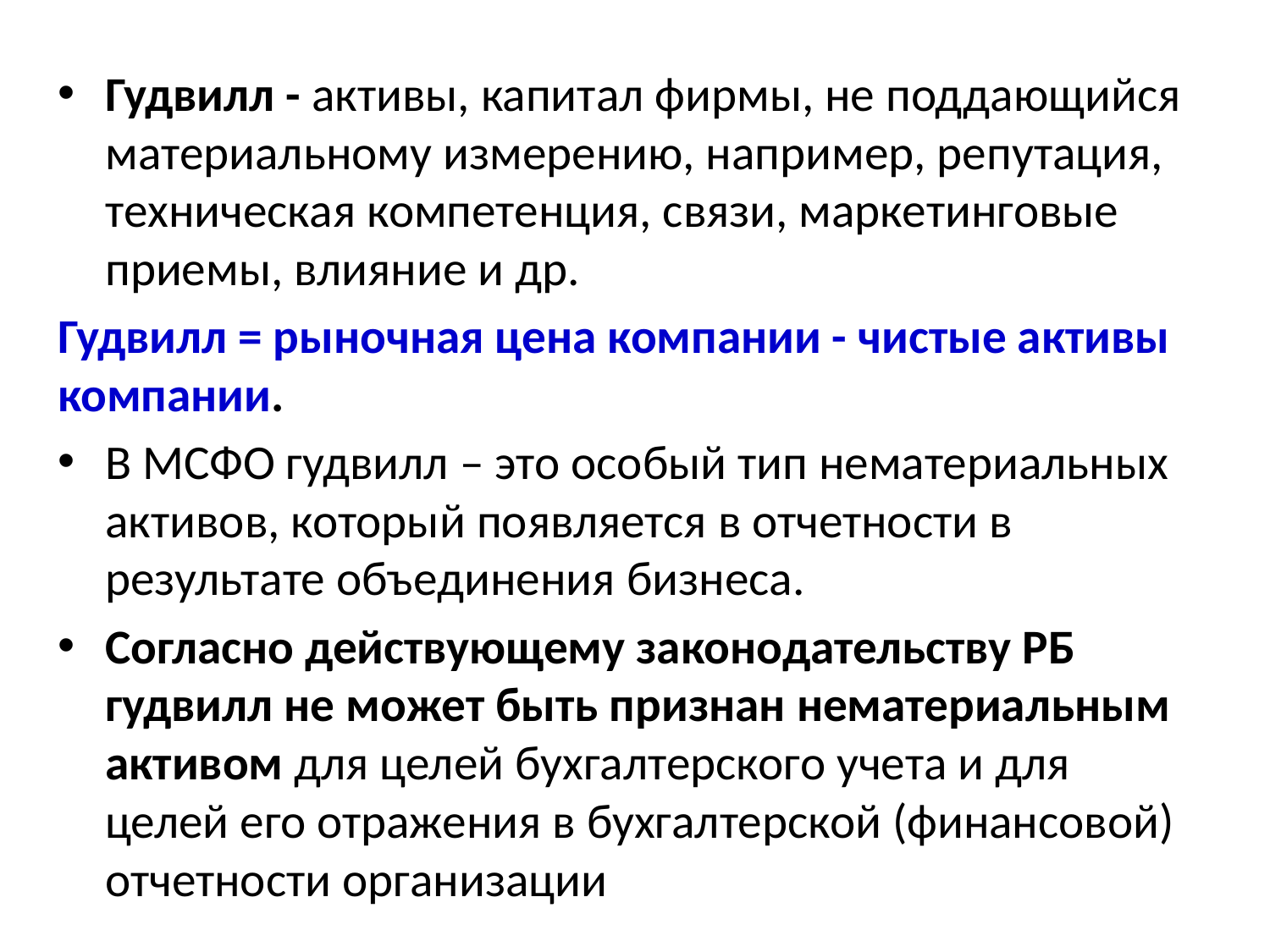

Гудвилл - активы, капитал фирмы, не поддающийся материальному измерению, например, репутация, техническая компетенция, связи, маркетинговые приемы, влияние и др.
Гудвилл = рыночная цена компании - чистые активы компании.
В МСФО гудвилл – это особый тип нематериальных активов, который появляется в отчетности в результате объединения бизнеса.
Согласно действующему законодательству РБ гудвилл не может быть признан нематериальным активом для целей бухгалтерского учета и для целей его отражения в бухгалтерской (финансовой) отчетности организации